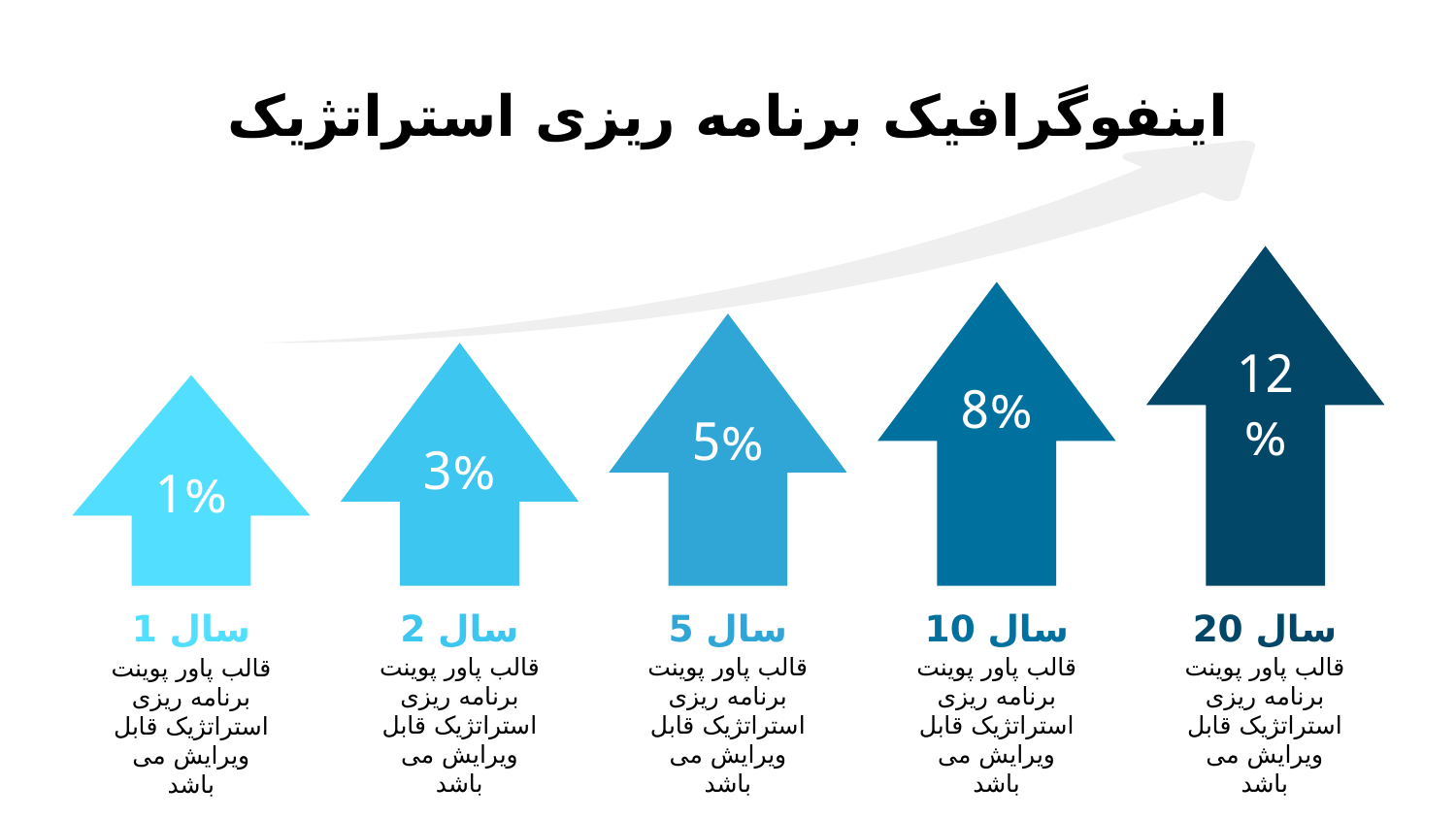

# اینفوگرافیک برنامه ریزی استراتژیک

12%

30%
سال 20
قالب پاور پوینت برنامه ریزی استراتژیک قابل ویرایش می باشد
8%

60%
سال 10
قالب پاور پوینت برنامه ریزی استراتژیک قابل ویرایش می باشد
5%

30%
سال 5
قالب پاور پوینت برنامه ریزی استراتژیک قابل ویرایش می باشد
3%

40%
سال 2
قالب پاور پوینت برنامه ریزی استراتژیک قابل ویرایش می باشد

1%
20%
سال 1
قالب پاور پوینت برنامه ریزی استراتژیک قابل ویرایش می باشد